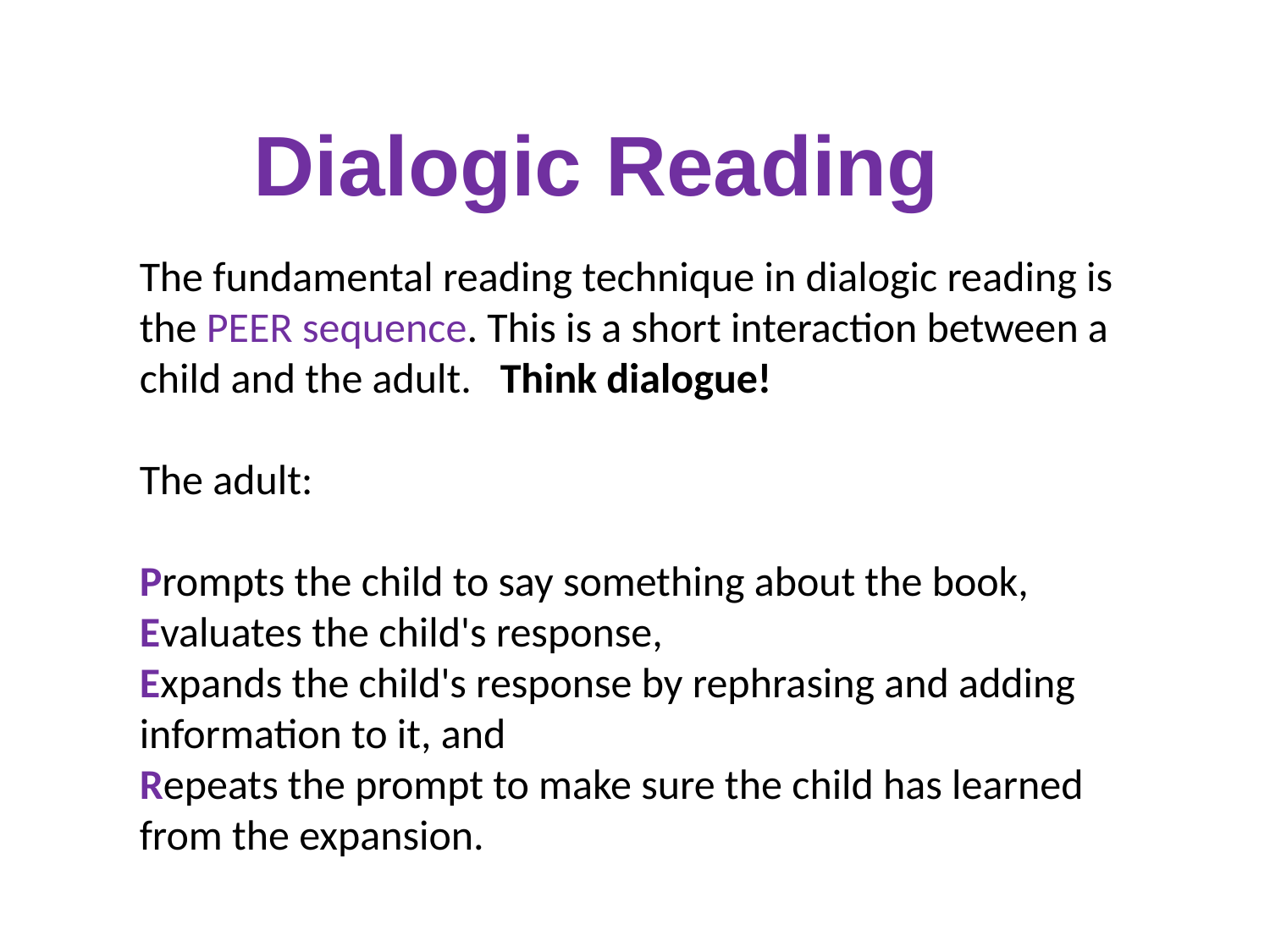

Dialogic Reading
The fundamental reading technique in dialogic reading is the PEER sequence. This is a short interaction between a child and the adult.   Think dialogue!

The adult:

Prompts the child to say something about the book,
Evaluates the child's response,
Expands the child's response by rephrasing and adding information to it, and
Repeats the prompt to make sure the child has learned from the expansion.